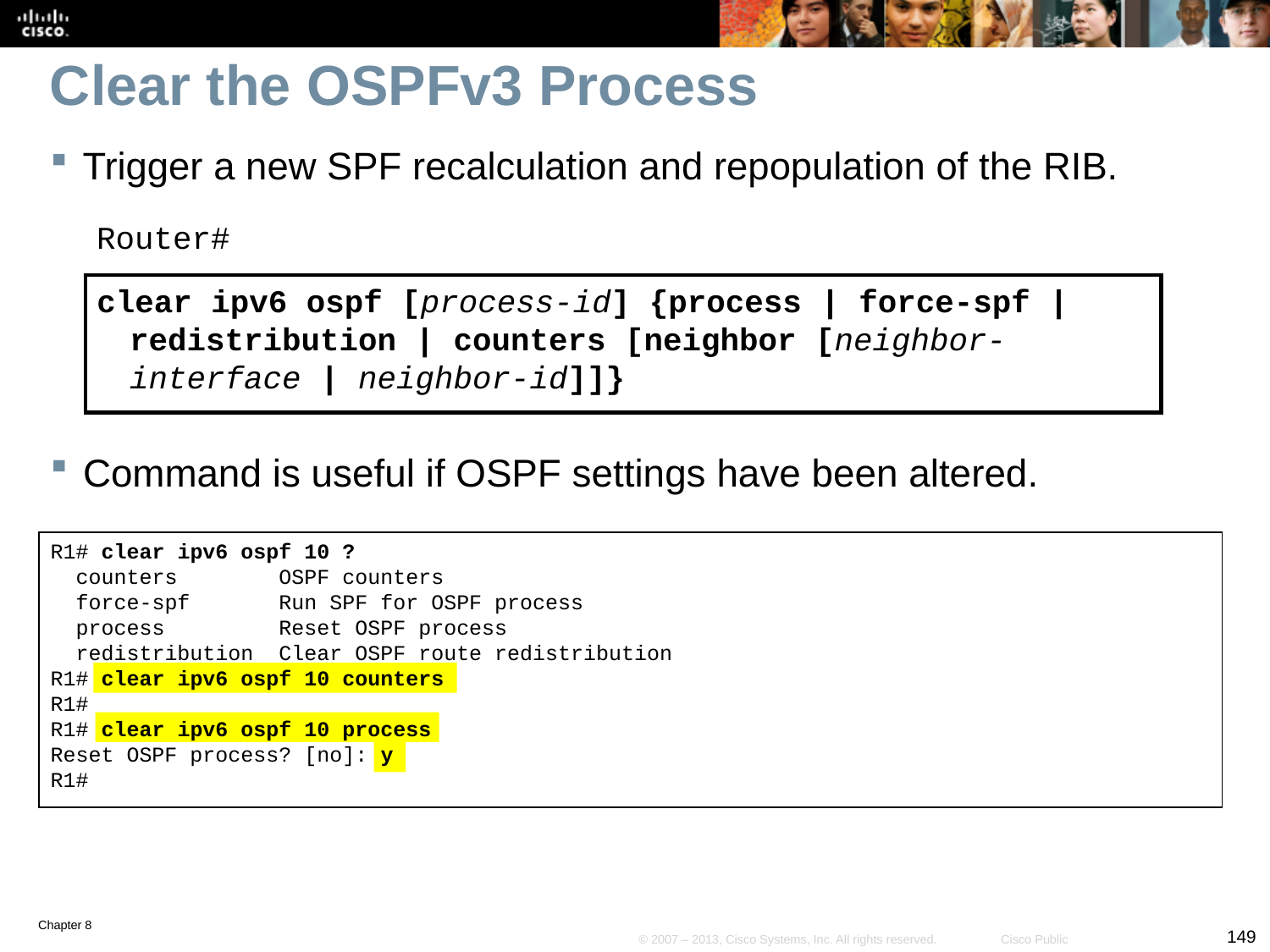

# Clear the OSPFv3 Process
Trigger a new SPF recalculation and repopulation of the RIB.
Router#
clear ipv6 ospf [process-id] {process | force-spf | redistribution | counters [neighbor [neighbor-interface | neighbor-id]]}
Command is useful if OSPF settings have been altered.
R1# clear ipv6 ospf 10 ?
  counters        OSPF counters
  force-spf       Run SPF for OSPF process
  process         Reset OSPF process
  redistribution  Clear OSPF route redistribution
R1# clear ipv6 ospf 10 counters
R1#
R1# clear ipv6 ospf 10 process
Reset OSPF process? [no]: y
R1#